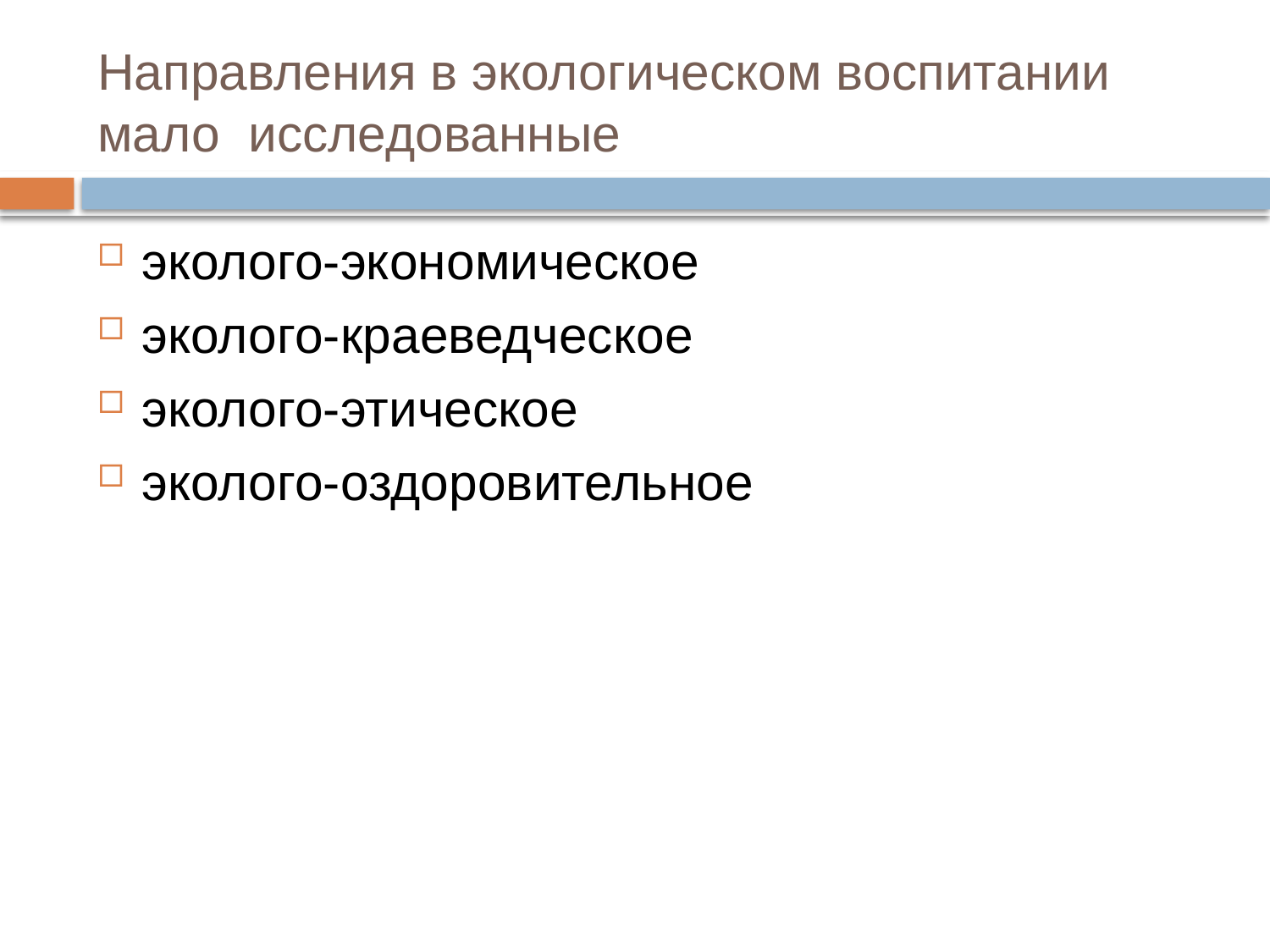

# Направления в экологическом воспитании мало  исследованные
эколого‐экономическое
эколого‐краеведческое
эколого‐этическое
эколого‐оздоровительное